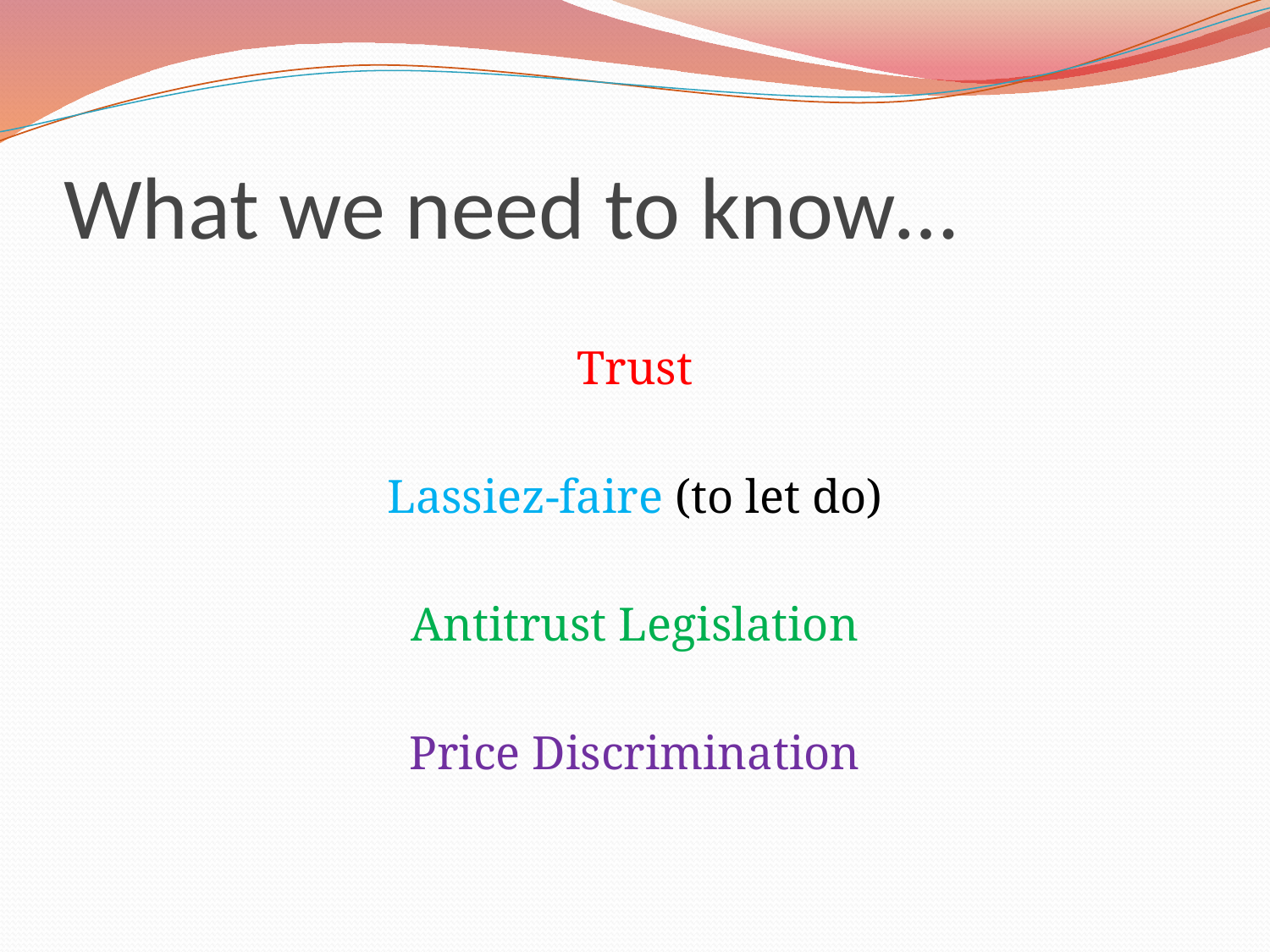

# What we need to know…

Trust

Lassiez-faire (to let do)

Antitrust Legislation

Price Discrimination